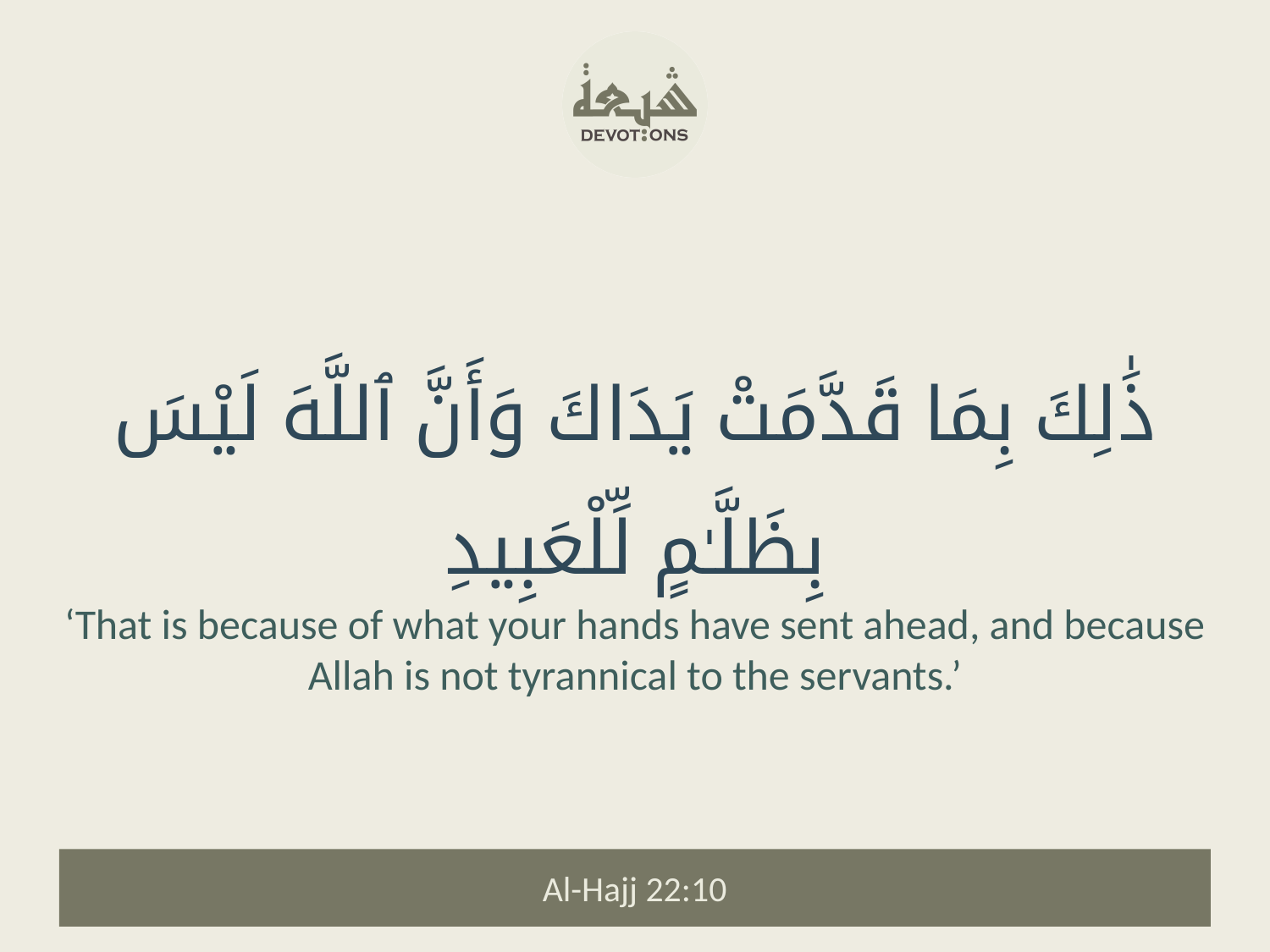

ذَٰلِكَ بِمَا قَدَّمَتْ يَدَاكَ وَأَنَّ ٱللَّهَ لَيْسَ بِظَلَّـٰمٍ لِّلْعَبِيدِ
‘That is because of what your hands have sent ahead, and because Allah is not tyrannical to the servants.’
Al-Hajj 22:10